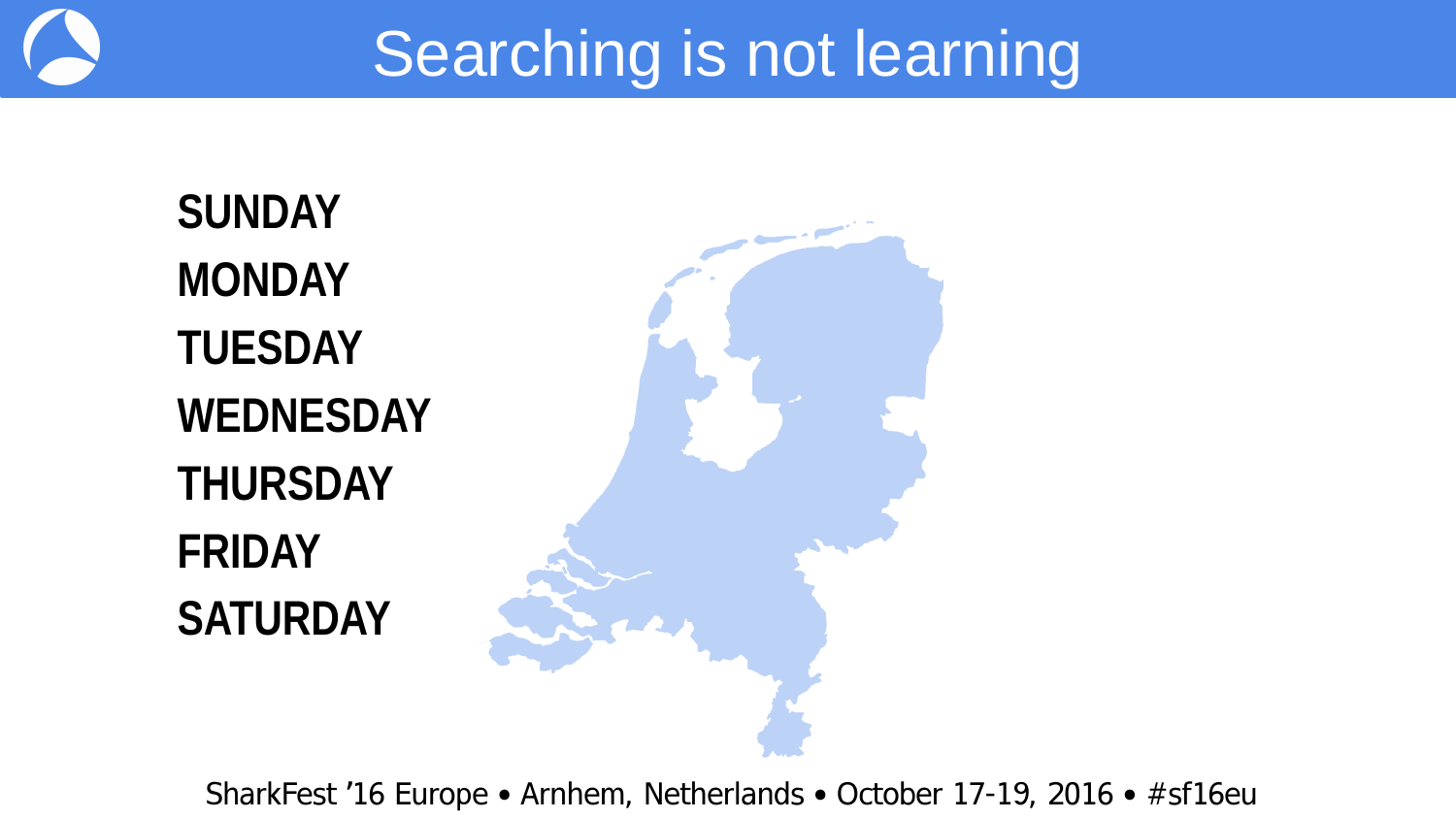

Searching is not learning

SUNDAY
MONDAY
TUESDAY
WEDNESDAY
THURSDAY
FRIDAY
SATURDAY